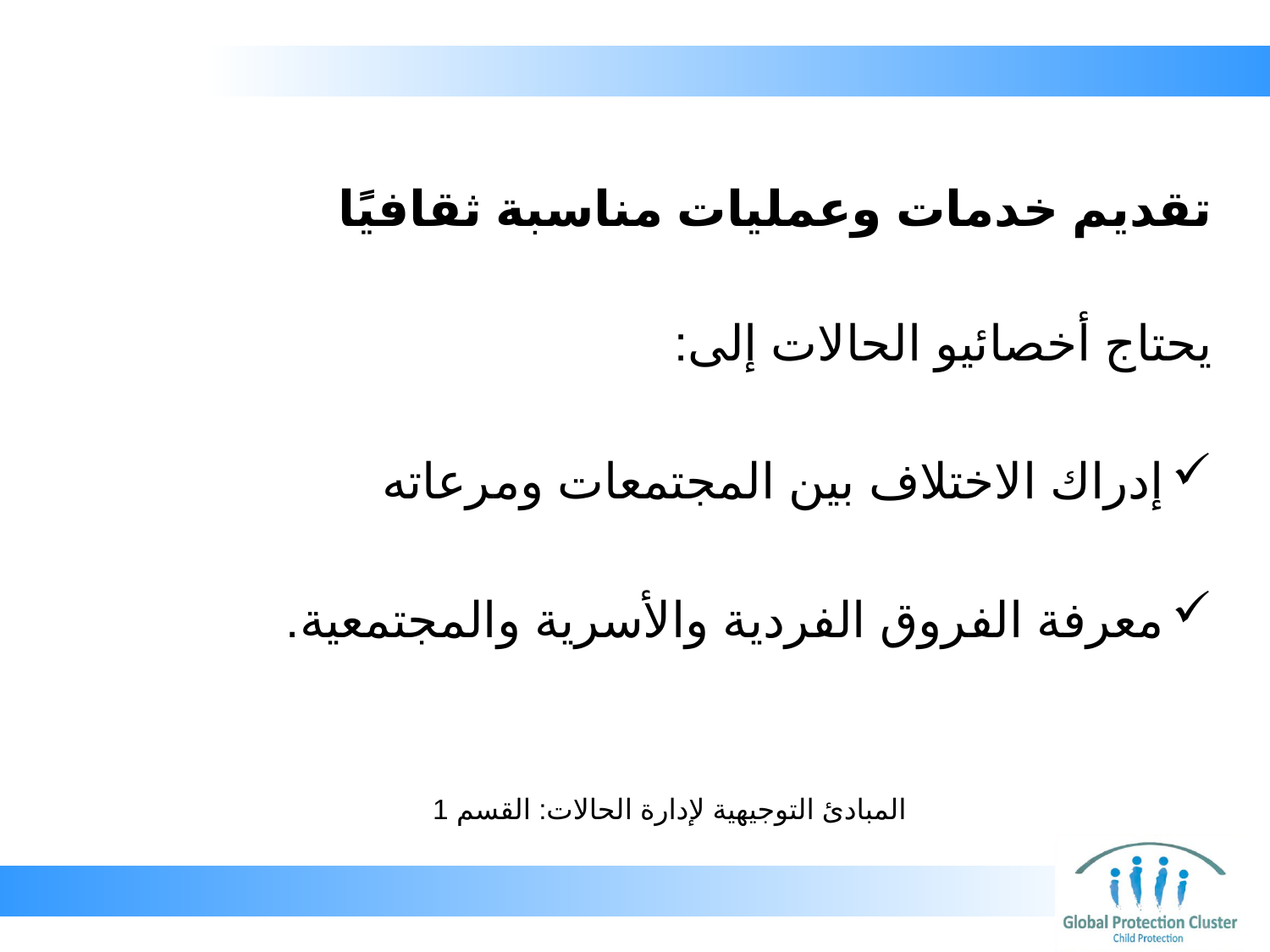

# تقديم خدمات وعمليات مناسبة ثقافيًا

يحتاج أخصائيو الحالات إلى:

إدراك الاختلاف بين المجتمعات ومرعاته

معرفة الفروق الفردية والأسرية والمجتمعية.

المبادئ التوجيهية لإدارة الحالات: القسم 1